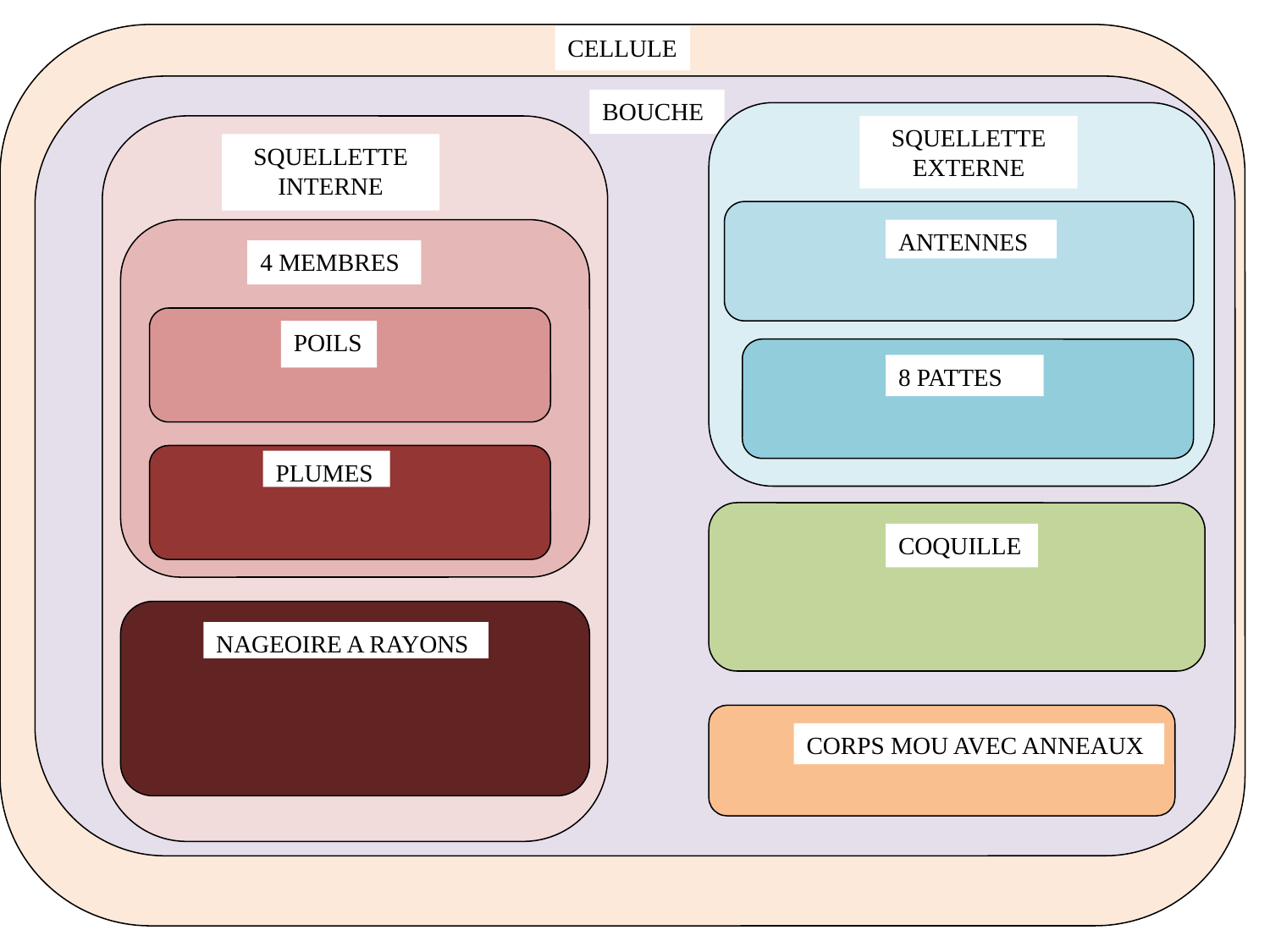

CELLULE

BOUCHE

SQUELLETTE EXTERNE
SQUELLETTE INTERNE

ANTENNES
4 MEMBRES

POILS

8 PATTES

PLUMES

COQUILLE

NAGEOIRE A RAYONS

CORPS MOU AVEC ANNEAUX